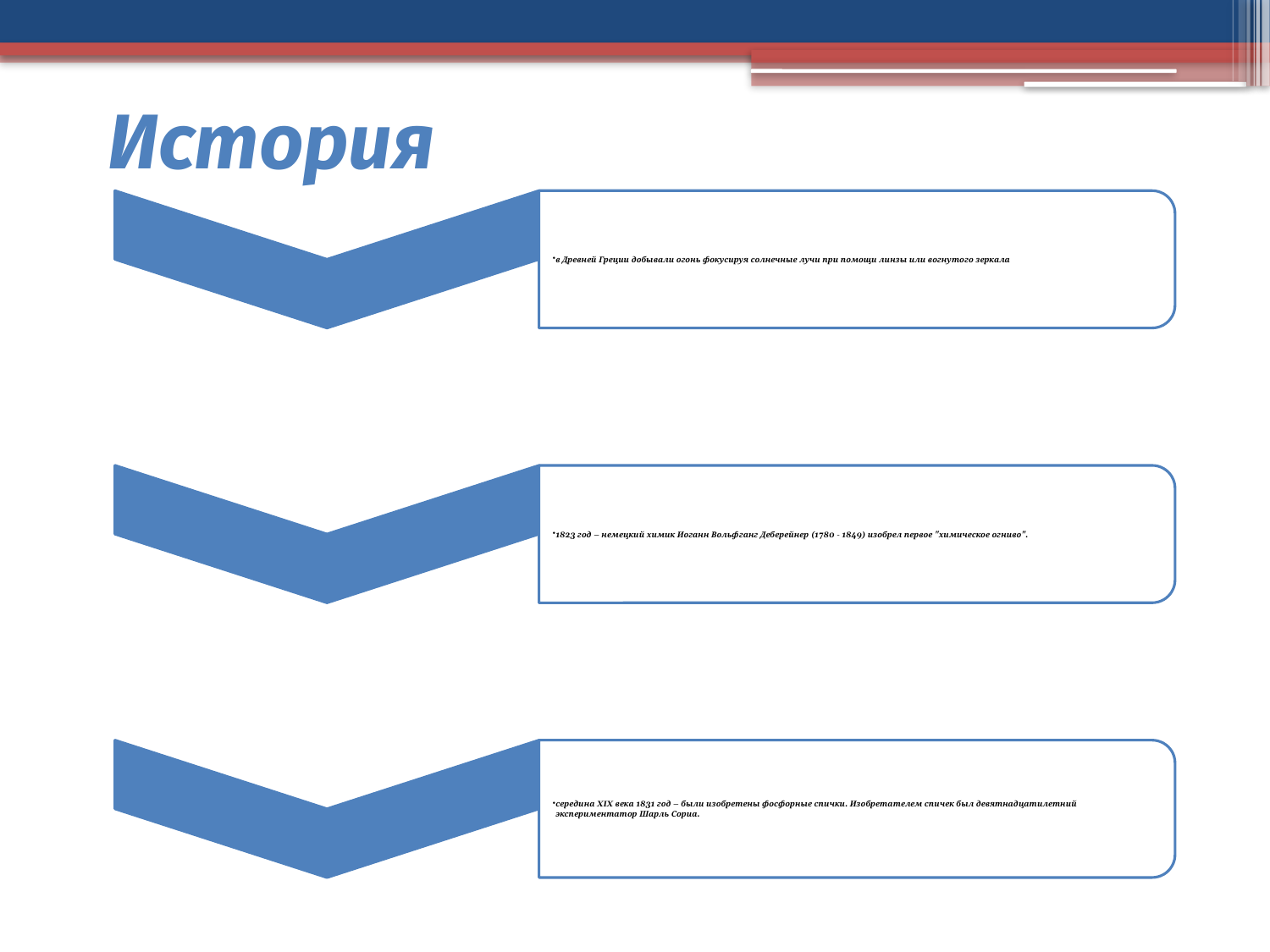

История
в Древней Греции добывали огонь фокусируя солнечные лучи при помощи линзы или вогнутого зеркала
1823 год – немецкий химик Иоганн Вольфганг Деберейнер (1780 - 1849) изобрел первое "химическое огниво".
середина XIX века 1831 год – были изобретены фосфорные спички. Изобретателем спичек был девятнадцатилетний экспериментатор Шарль Сориа.